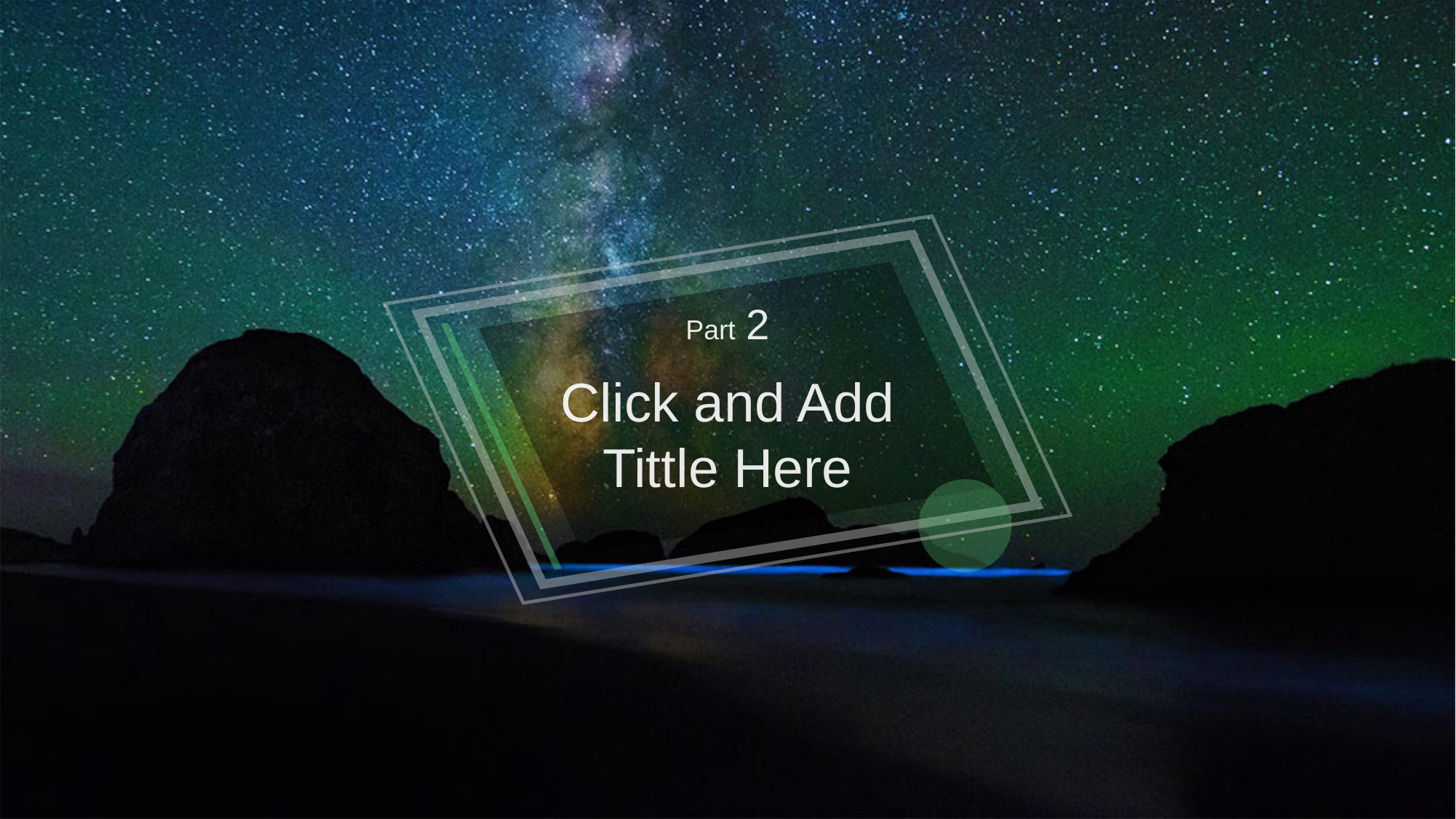

Part 2
Click and Add
Tittle Here